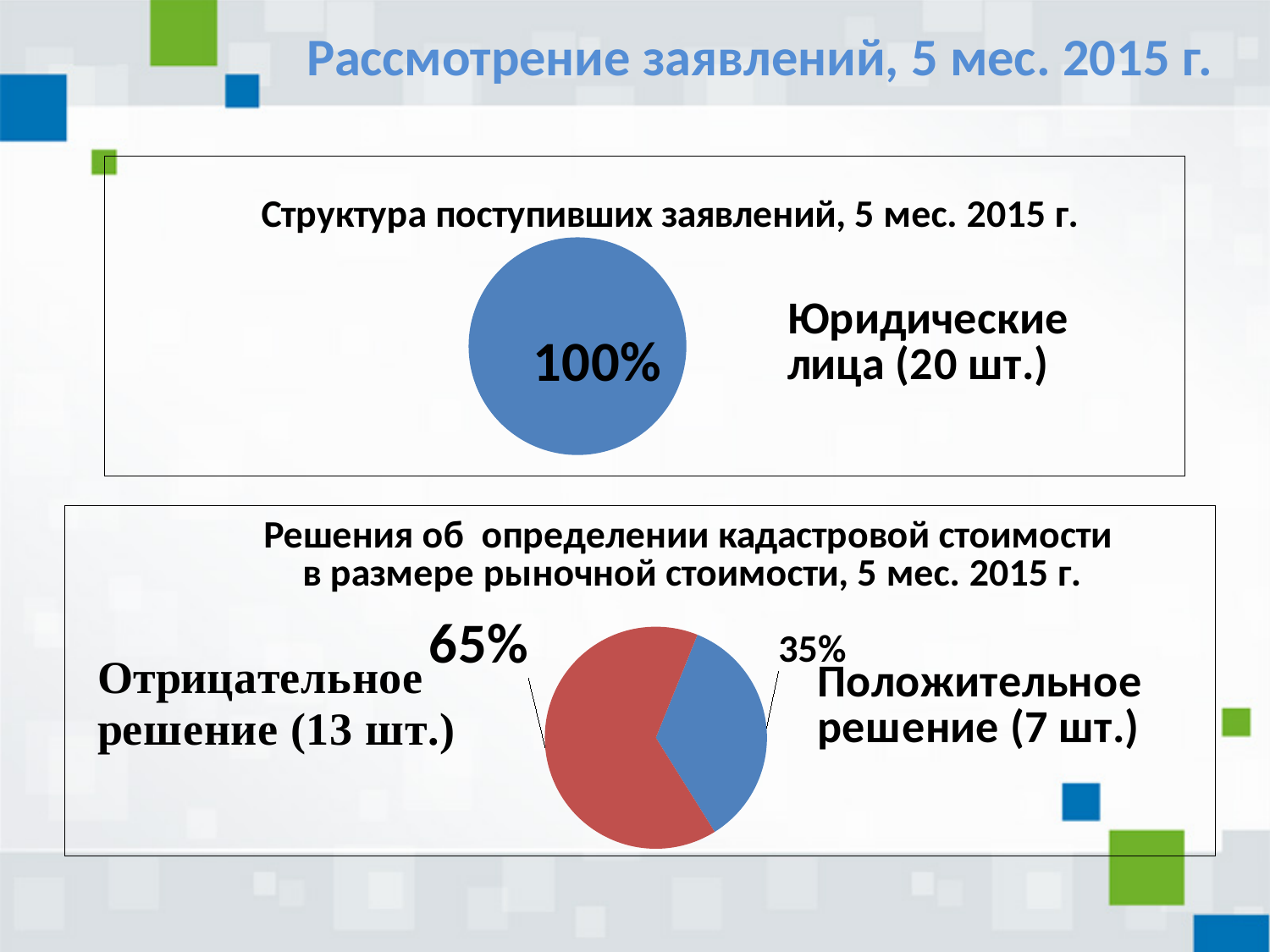

Рассмотрение заявлений, 5 мес. 2015 г.

### Chart: Структура поступивших заявлений, 5 мес. 2015 г.

| Category |  |
|---|---|
| юридические лица | 1.0 |
| физические лица | 0.0 |

### Chart: Решения об  определении кадастровой стоимости в размере рыночной стоимости, 5 мес. 2015 г.

| Category |  |
|---|---|
| положительное решение | 7.0 |
| отрицательное решение | 13.0 |